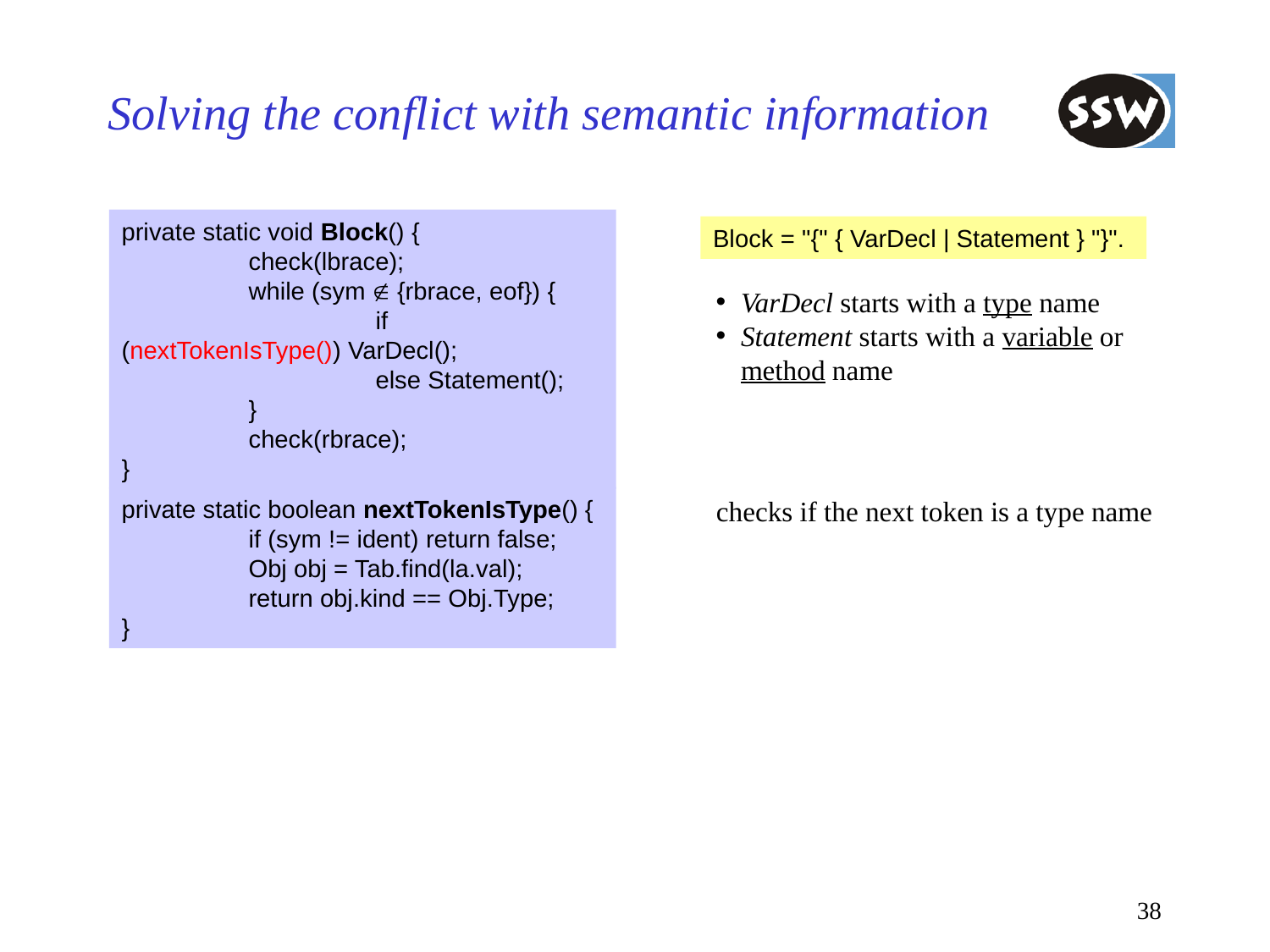

# Solving the conflict with semantic information
private static void Block() {
	check(lbrace);
	while (sym ∉ {rbrace, eof}) {
		if (nextTokenIsType()) VarDecl();
		else Statement();
	}
	check(rbrace);
}
Block = "{" { VarDecl | Statement } "}".
VarDecl starts with a type name
Statement starts with a variable or
method name
private static boolean nextTokenIsType() {
	if (sym != ident) return false;
	Obj obj = Tab.find(la.val);
	return obj.kind == Obj.Type;
}
checks if the next token is a type name
38